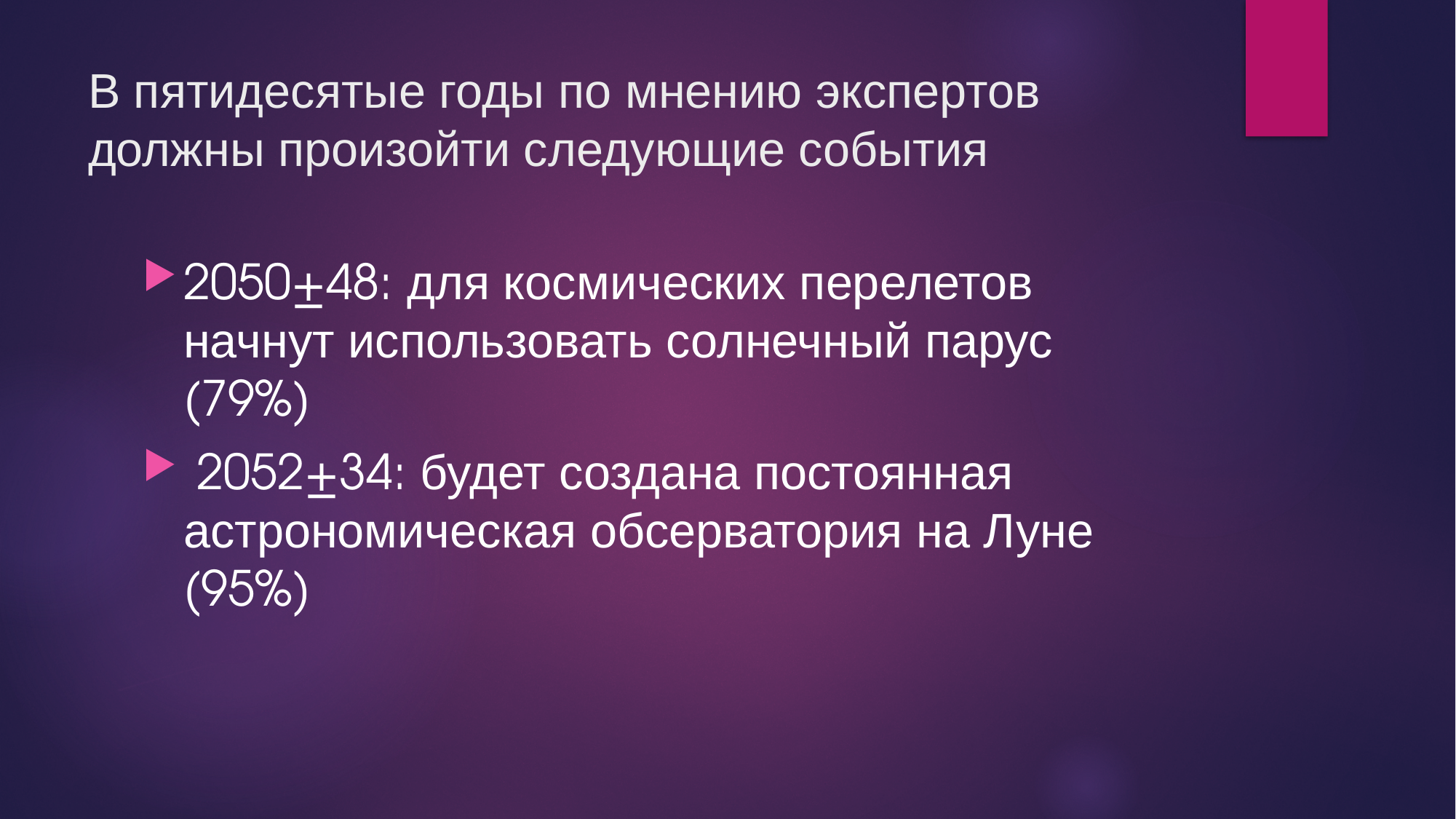

# В пятидесятые годы по мнению экспертов должны произойти следующие события
2050±48: для космических перелетов начнут использовать солнечный парус (79%)
 2052±34: будет создана постоянная астрономическая обсерватория на Луне (95%)